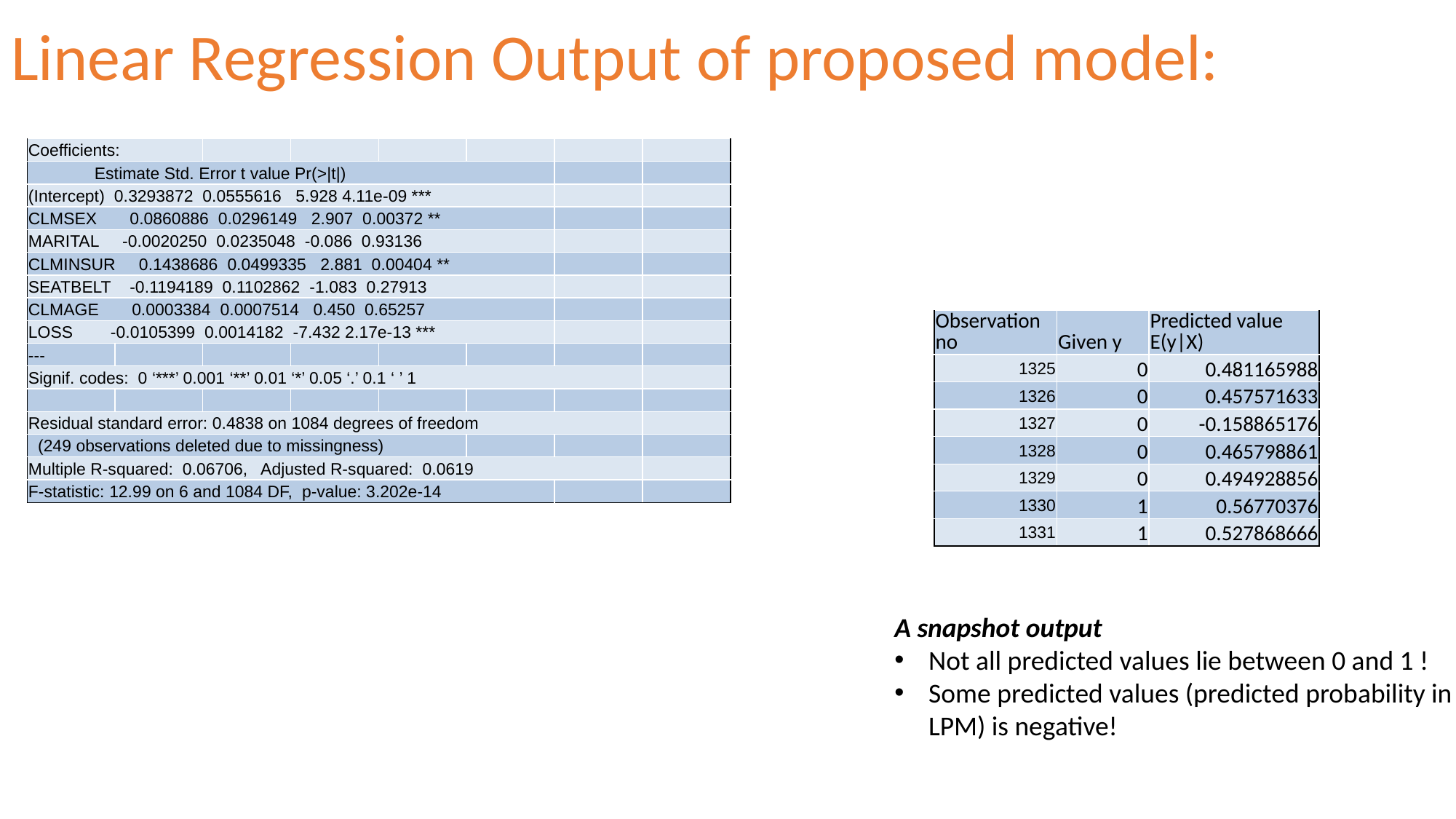

# Linear Regression Output of proposed model:
| Coefficients: |  |  |  |  |  |  |  |
| --- | --- | --- | --- | --- | --- | --- | --- |
| Estimate Std. Error t value Pr(>|t|) |  |  |  |  |  |  |  |
| (Intercept) 0.3293872 0.0555616 5.928 4.11e-09 \*\*\* |  |  |  |  |  |  |  |
| CLMSEX 0.0860886 0.0296149 2.907 0.00372 \*\* |  |  |  |  |  |  |  |
| MARITAL -0.0020250 0.0235048 -0.086 0.93136 |  |  |  |  |  |  |  |
| CLMINSUR 0.1438686 0.0499335 2.881 0.00404 \*\* |  |  |  |  |  |  |  |
| SEATBELT -0.1194189 0.1102862 -1.083 0.27913 |  |  |  |  |  |  |  |
| CLMAGE 0.0003384 0.0007514 0.450 0.65257 |  |  |  |  |  |  |  |
| LOSS -0.0105399 0.0014182 -7.432 2.17e-13 \*\*\* |  |  |  |  |  |  |  |
| --- |  |  |  |  |  |  |  |
| Signif. codes: 0 ‘\*\*\*’ 0.001 ‘\*\*’ 0.01 ‘\*’ 0.05 ‘.’ 0.1 ‘ ’ 1 |  |  |  |  |  |  |  |
|  |  |  |  |  |  |  |  |
| Residual standard error: 0.4838 on 1084 degrees of freedom |  |  |  |  |  |  |  |
| (249 observations deleted due to missingness) |  |  |  |  |  |  |  |
| Multiple R-squared: 0.06706, Adjusted R-squared: 0.0619 |  |  |  |  |  |  |  |
| F-statistic: 12.99 on 6 and 1084 DF, p-value: 3.202e-14 |  |  |  |  |  |  |  |
| Observation no | Given y | Predicted value E(y|X) |
| --- | --- | --- |
| 1325 | 0 | 0.481165988 |
| 1326 | 0 | 0.457571633 |
| 1327 | 0 | -0.158865176 |
| 1328 | 0 | 0.465798861 |
| 1329 | 0 | 0.494928856 |
| 1330 | 1 | 0.56770376 |
| 1331 | 1 | 0.527868666 |
A snapshot output
Not all predicted values lie between 0 and 1 !
Some predicted values (predicted probability in LPM) is negative!